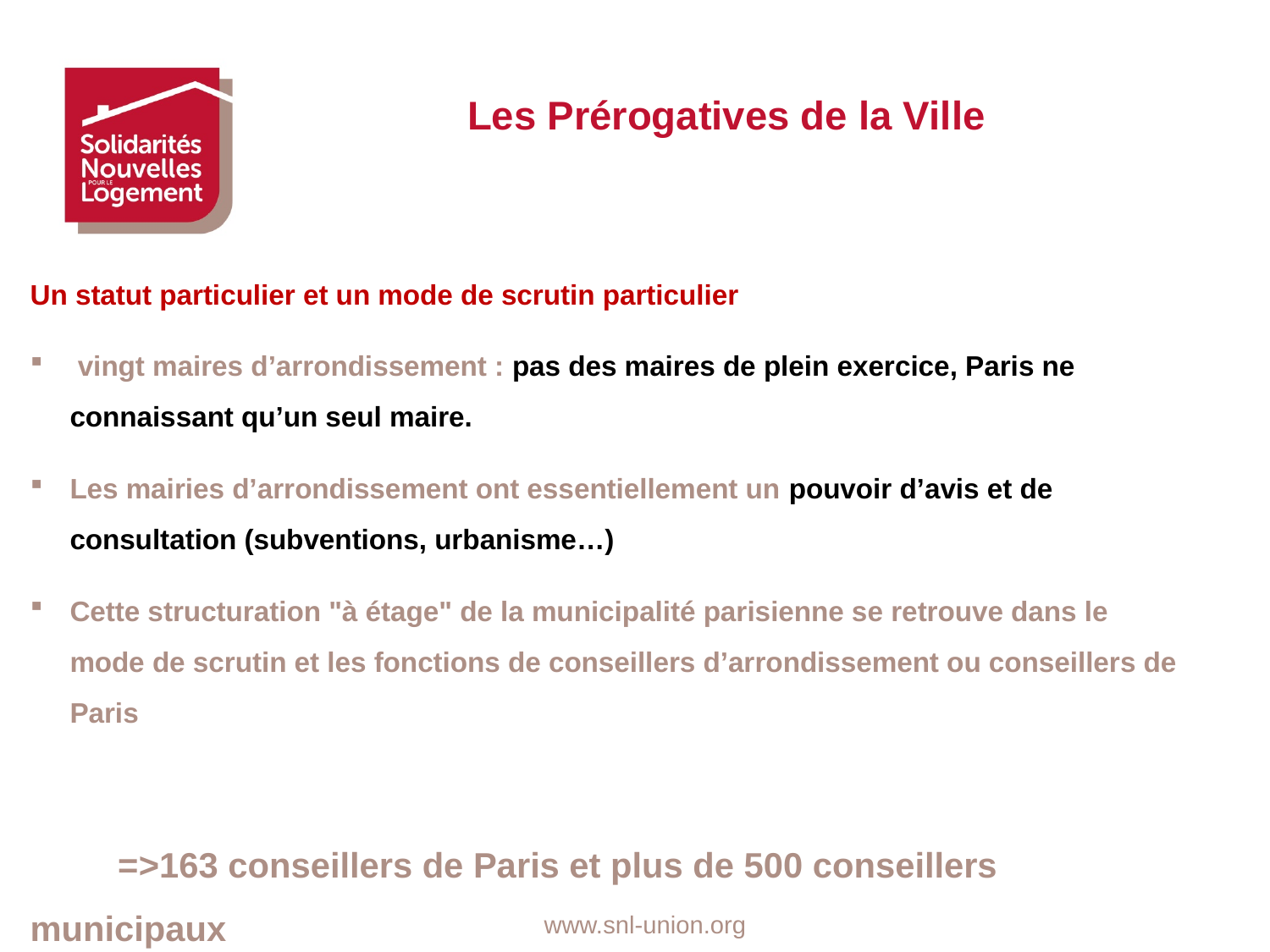

# Les Prérogatives de la Ville

Un statut particulier et un mode de scrutin particulier
 vingt maires d’arrondissement : pas des maires de plein exercice, Paris ne connaissant qu’un seul maire.
Les mairies d’arrondissement ont essentiellement un pouvoir d’avis et de consultation (subventions, urbanisme…)
Cette structuration "à étage" de la municipalité parisienne se retrouve dans le mode de scrutin et les fonctions de conseillers d’arrondissement ou conseillers de Paris

         =>163 conseillers de Paris et plus de 500 conseillers municipaux